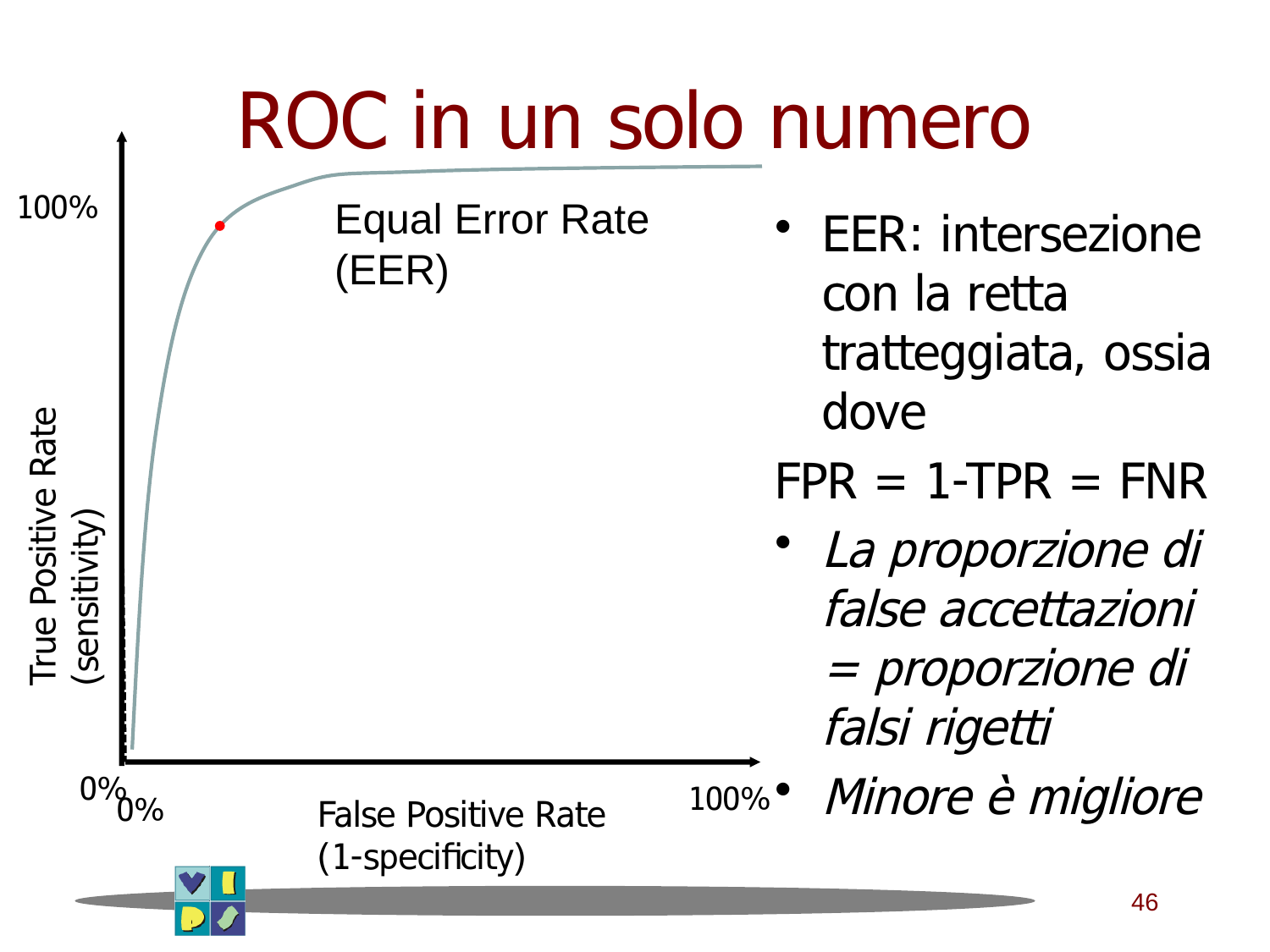

# ROC in un solo numero

100%
True Positive Rate      (sensitivity)
0%

Equal Error Rate (EER)
EER: intersezione con la retta tratteggiata, ossia dove
FPR = 1-TPR = FNR
La proporzione di false accettazioni = proporzione di falsi rigetti
Minore è migliore

100%
0%
False Positive Rate (1-specificity)
46